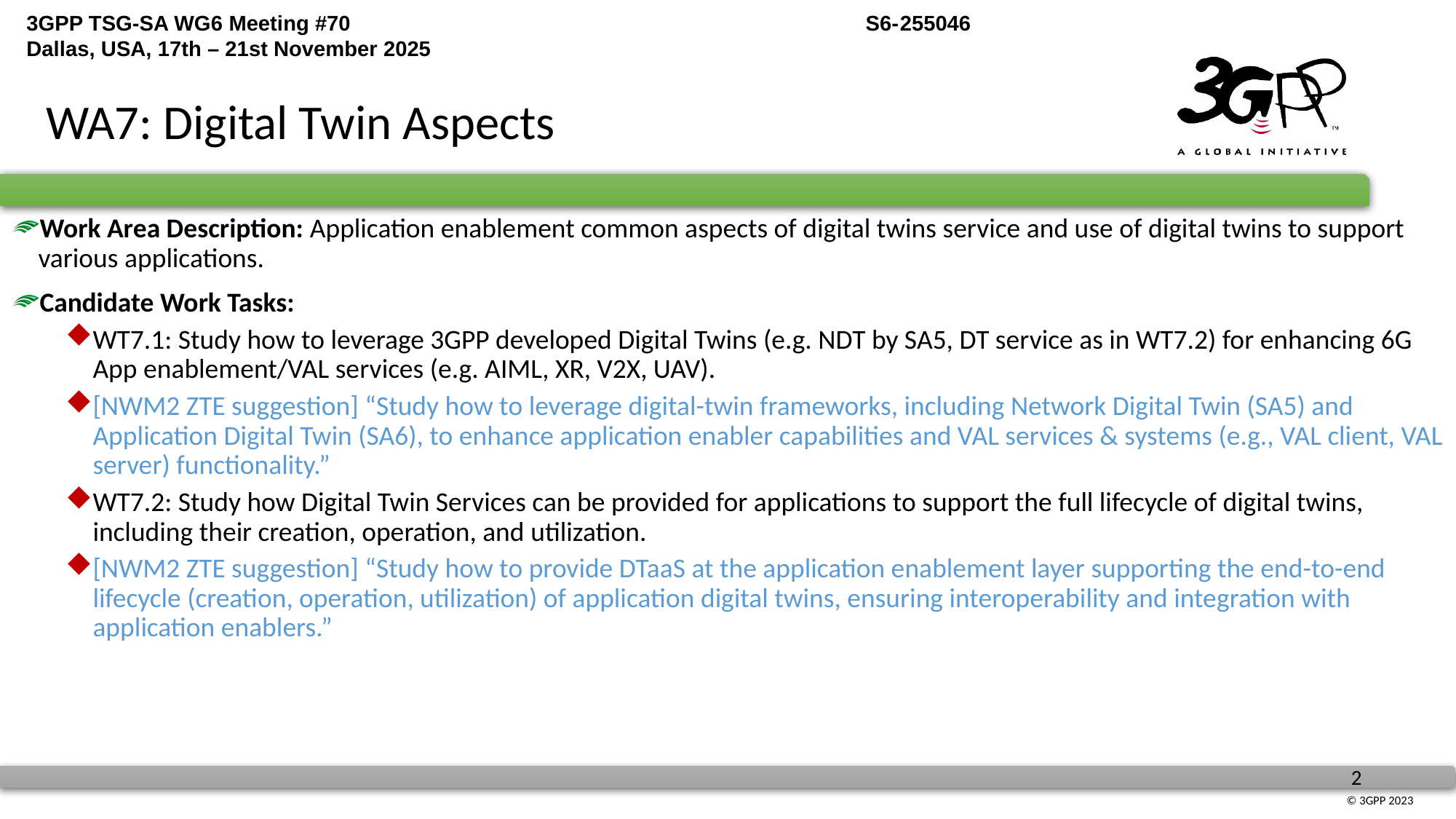

# WA7: Digital Twin Aspects
Work Area Description: Application enablement common aspects of digital twins service and use of digital twins to support various applications.
Candidate Work Tasks:
WT7.1: Study how to leverage 3GPP developed Digital Twins (e.g. NDT by SA5, DT service as in WT7.2) for enhancing 6G App enablement/VAL services (e.g. AIML, XR, V2X, UAV).
[NWM2 ZTE suggestion] “Study how to leverage digital-twin frameworks, including Network Digital Twin (SA5) and Application Digital Twin (SA6), to enhance application enabler capabilities and VAL services & systems (e.g., VAL client, VAL server) functionality.”
WT7.2: Study how Digital Twin Services can be provided for applications to support the full lifecycle of digital twins, including their creation, operation, and utilization.
[NWM2 ZTE suggestion] “Study how to provide DTaaS at the application enablement layer supporting the end-to-end lifecycle (creation, operation, utilization) of application digital twins, ensuring interoperability and integration with application enablers.”